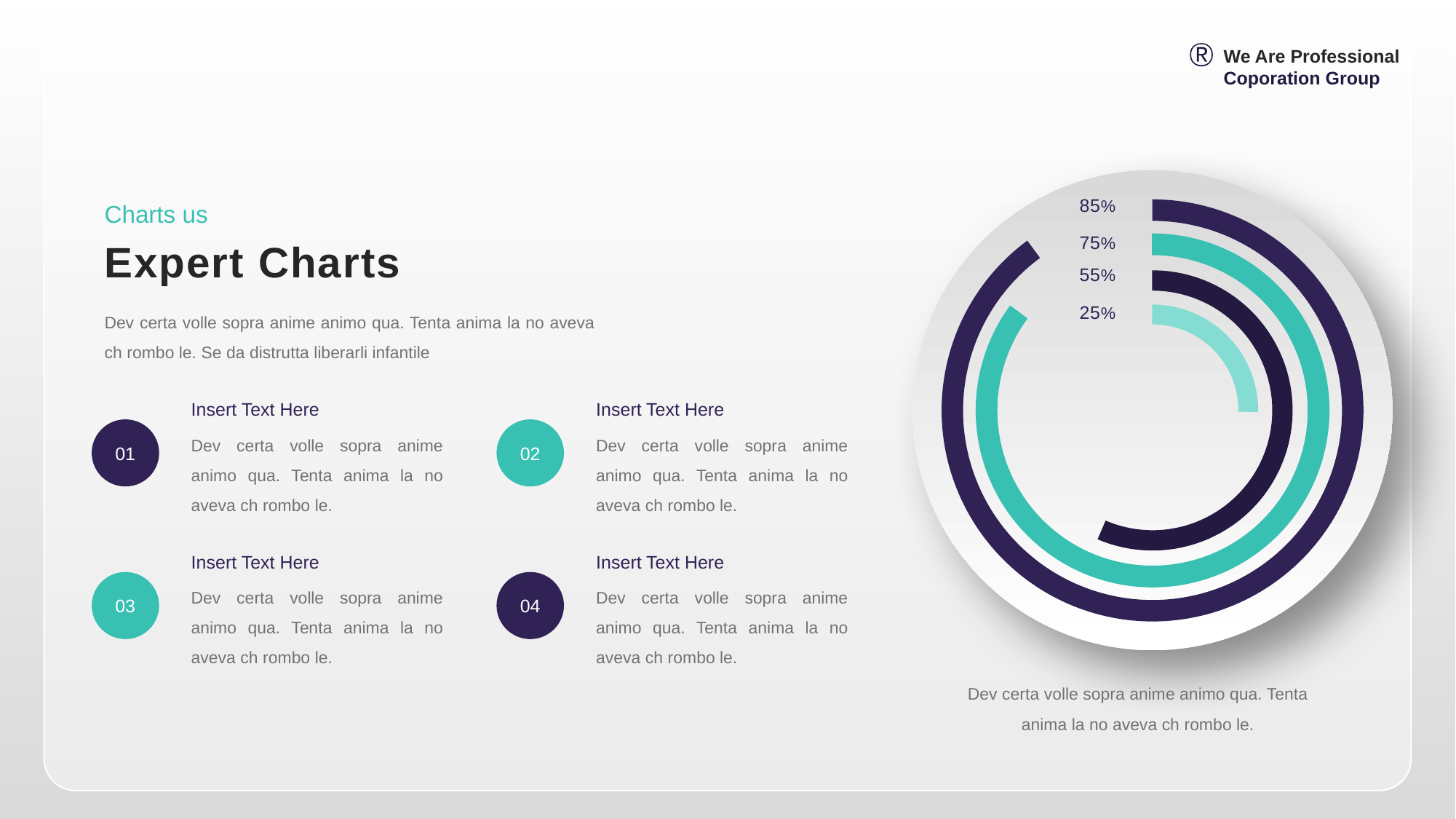

We Are Professional Coporation Group

Charts us
85%

75%
55%
25%
Expert Charts
Dev certa volle sopra anime animo qua. Tenta anima la no aveva ch rombo le. Se da distrutta liberarli infantile
Insert Text Here
Insert Text Here
Dev certa volle sopra anime animo qua. Tenta anima la no aveva ch rombo le.
Dev certa volle sopra anime animo qua. Tenta anima la no aveva ch rombo le.
01
02
Insert Text Here
Insert Text Here
Dev certa volle sopra anime animo qua. Tenta anima la no aveva ch rombo le.
Dev certa volle sopra anime animo qua. Tenta anima la no aveva ch rombo le.
03
04
Dev certa volle sopra anime animo qua. Tenta anima la no aveva ch rombo le.